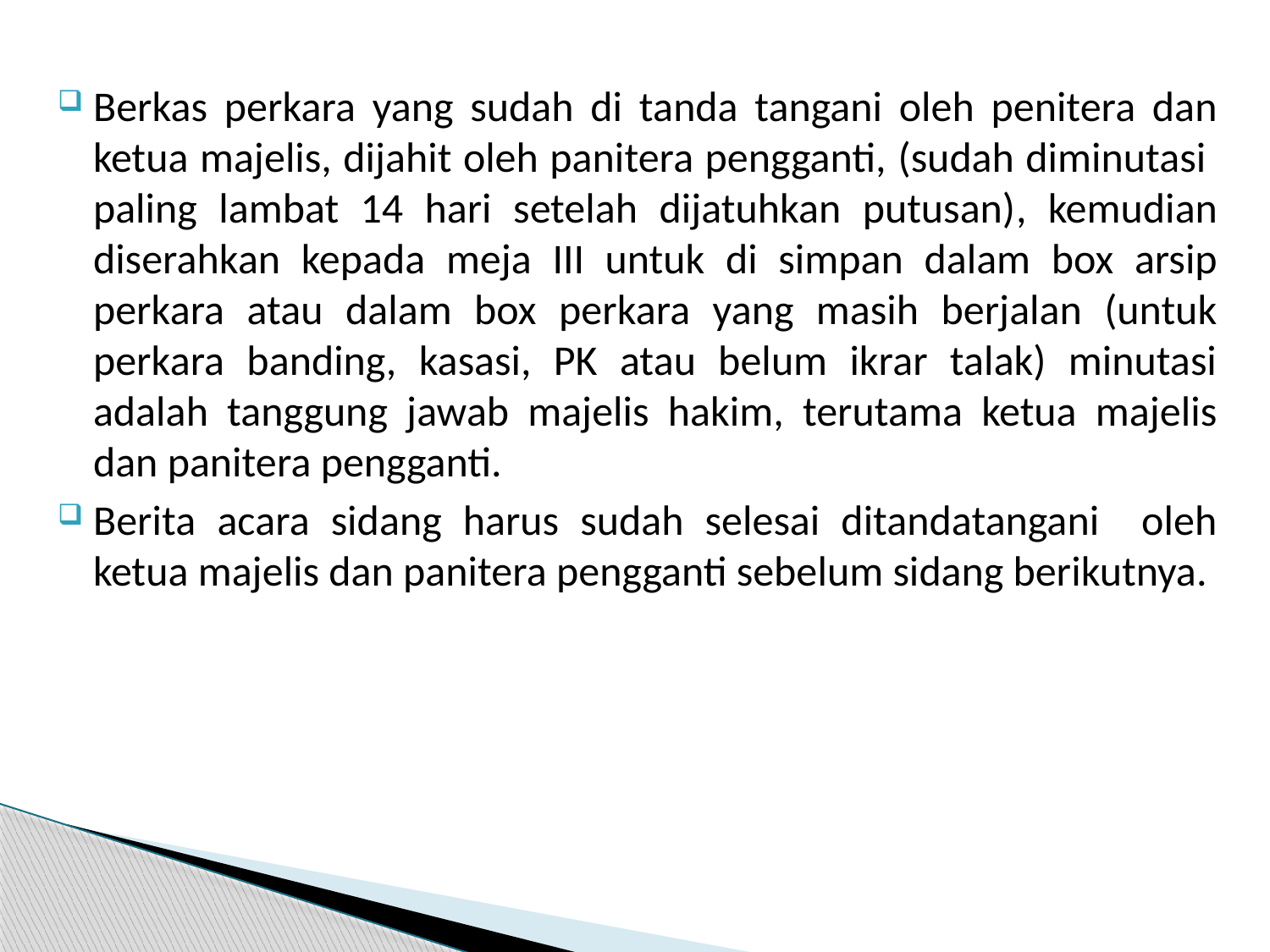

Berkas perkara yang sudah di tanda tangani oleh penitera dan ketua majelis, dijahit oleh panitera pengganti, (sudah diminutasi  paling lambat 14 hari setelah dijatuhkan putusan), kemudian diserahkan kepada meja III untuk di simpan dalam box arsip perkara atau dalam box perkara yang masih berjalan (untuk perkara banding, kasasi, PK atau belum ikrar talak) minutasi adalah tanggung jawab majelis hakim, terutama ketua majelis dan panitera pengganti.
Berita acara sidang harus sudah selesai ditandatangani  oleh ketua majelis dan panitera pengganti sebelum sidang berikutnya.